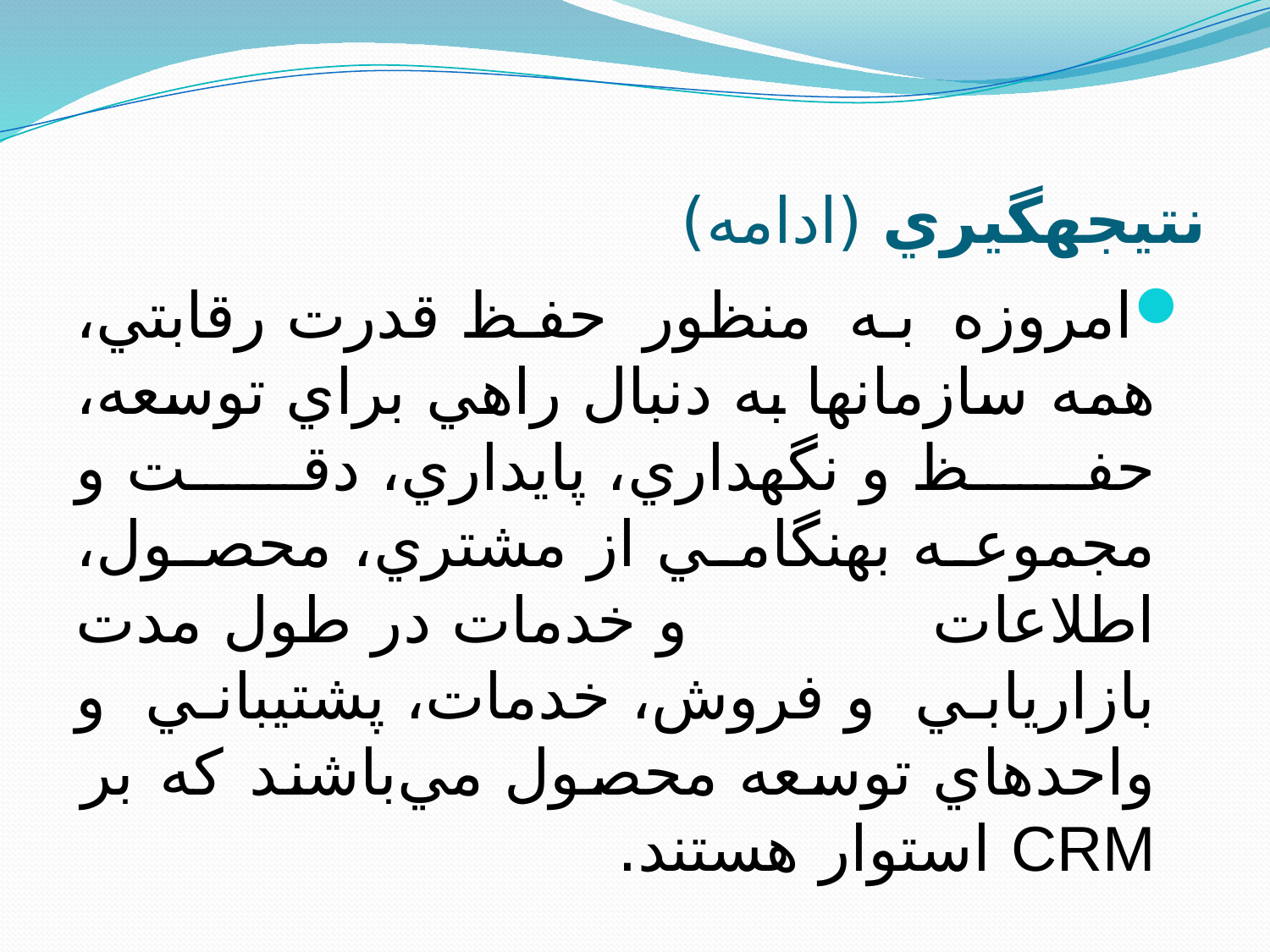

# نتيجه‏گيري (ادامه)
امروزه به منظور حفظ قدرت رقابتي، همه سازمان‏ها به دنبال راهي براي توسعه، حفظ و نگهداري، پايداري، دقت و مجموعه بهنگامي از مشتري، محصول، اطلاعات و خدمات در طول مدت بازاريابي و فروش، خدمات، پشتيباني و واحدهاي توسعه محصول مي‌باشند که بر CRM استوار هستند.